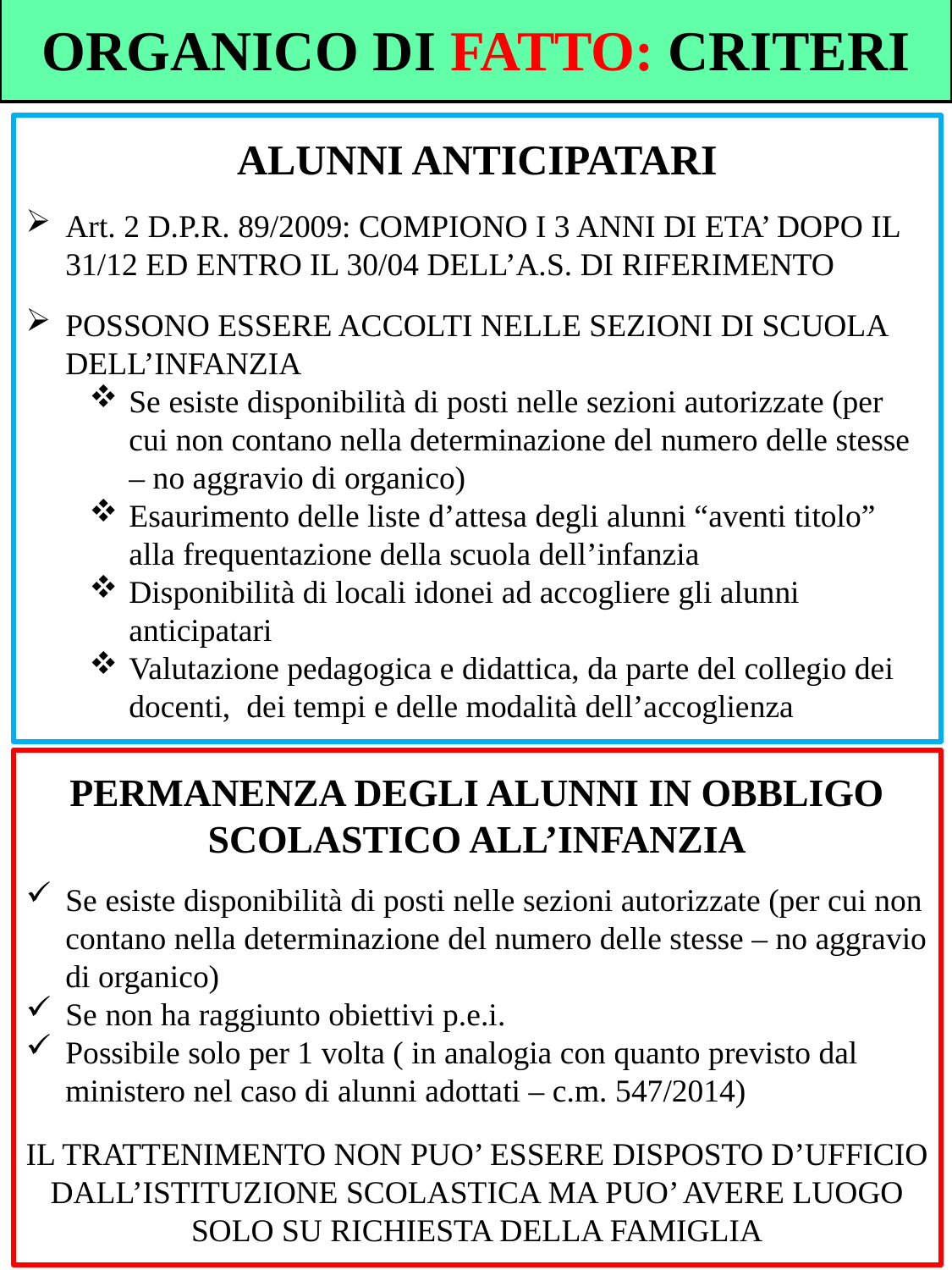

ORGANICO DI FATTO: CRITERI
ALUNNI ANTICIPATARI

Art. 2 D.P.R. 89/2009: COMPIONO I 3 ANNI DI ETA’ DOPO IL 31/12 ED ENTRO IL 30/04 DELL’A.S. DI RIFERIMENTO

POSSONO ESSERE ACCOLTI NELLE SEZIONI DI SCUOLA DELL’INFANZIA
Se esiste disponibilità di posti nelle sezioni autorizzate (per cui non contano nella determinazione del numero delle stesse – no aggravio di organico)
Esaurimento delle liste d’attesa degli alunni “aventi titolo” alla frequentazione della scuola dell’infanzia
Disponibilità di locali idonei ad accogliere gli alunni anticipatari
Valutazione pedagogica e didattica, da parte del collegio dei docenti,  dei tempi e delle modalità dell’accoglienza
PERMANENZA DEGLI ALUNNI IN OBBLIGO SCOLASTICO ALL’INFANZIA

Se esiste disponibilità di posti nelle sezioni autorizzate (per cui non contano nella determinazione del numero delle stesse – no aggravio di organico)
Se non ha raggiunto obiettivi p.e.i.
Possibile solo per 1 volta ( in analogia con quanto previsto dal ministero nel caso di alunni adottati – c.m. 547/2014)

IL TRATTENIMENTO NON PUO’ ESSERE DISPOSTO D’UFFICIO DALL’ISTITUZIONE SCOLASTICA MA PUO’ AVERE LUOGO SOLO SU RICHIESTA DELLA FAMIGLIA